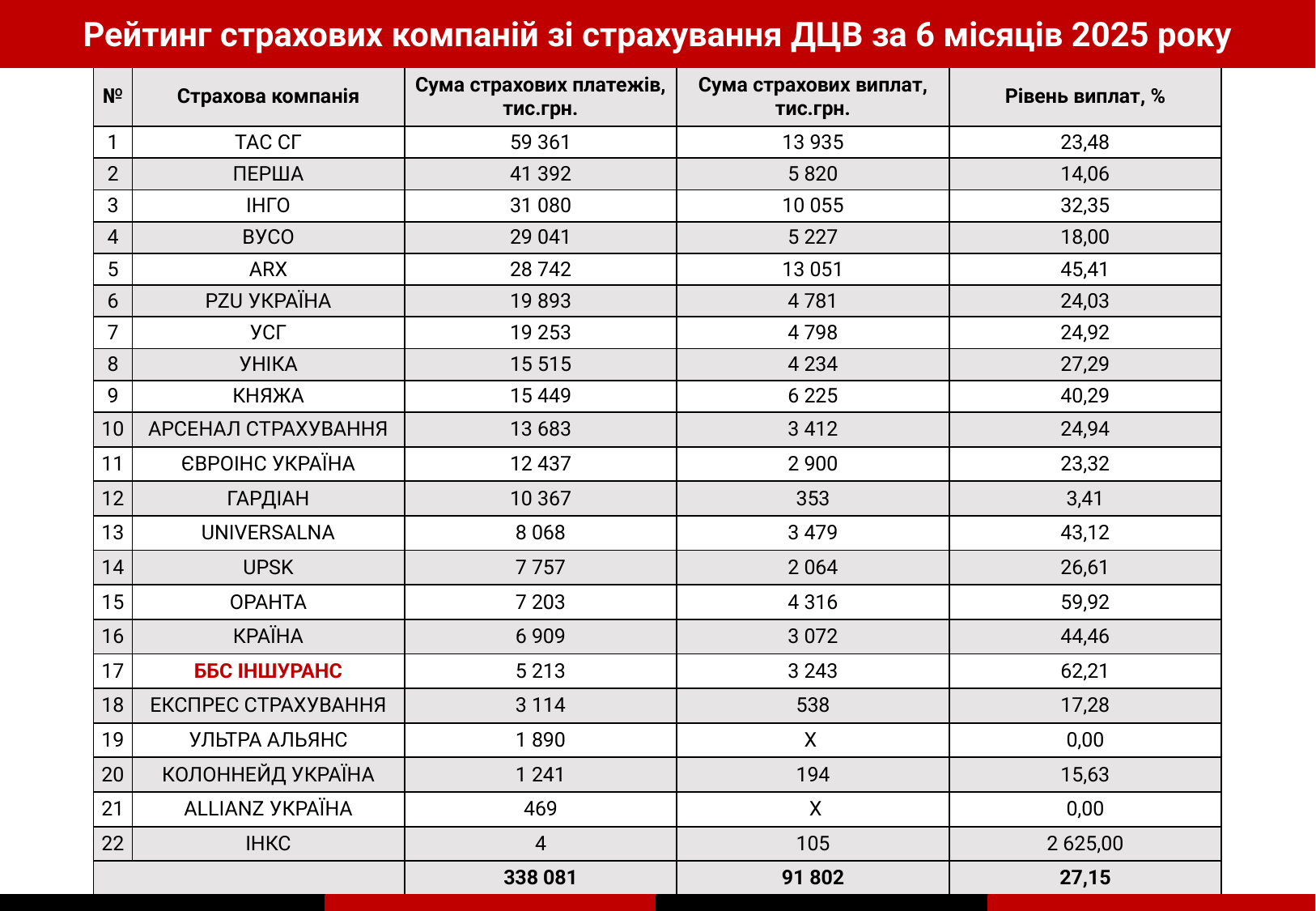

Рейтинг страхових компаній зі страхування ДЦВ за 6 місяців 2025 року
| № | Стра­хова­ компа­нія | Сума­ стра­хови­х пла­тежів, тис.грн. | Сума­ стра­хови­х випла­т, тис.грн. | Ріве­нь випла­т, % |
| --- | --- | --- | --- | --- |
| 1 | ТАС СГ | 59 361 | 13 935 | 23,48 |
| 2 | ПЕРША | 41 392 | 5 820 | 14,06 |
| 3 | ІНГО | 31 080 | 10 055 | 32,35 |
| 4 | ВУСО | 29 041 | 5 227 | 18,00 |
| 5 | ARX | 28 742 | 13 051 | 45,41 |
| 6 | PZU УКРАЇНА | 19 893 | 4 781 | 24,03 |
| 7 | УСГ | 19 253 | 4 798 | 24,92 |
| 8 | УНІКА | 15 515 | 4 234 | 27,29 |
| 9 | КНЯЖА | 15 449 | 6 225 | 40,29 |
| 10 | АРСЕНАЛ СТРАХУВАННЯ | 13 683 | 3 412 | 24,94 |
| 11 | ЄВРОІНС УКРАЇНА | 12 437 | 2 900 | 23,32 |
| 12 | ГАРДІАН | 10 367 | 353 | 3,41 |
| 13 | UNIVERSALNA | 8 068 | 3 479 | 43,12 |
| 14 | UPSK | 7 757 | 2 064 | 26,61 |
| 15 | ОРАНТА | 7 203 | 4 316 | 59,92 |
| 16 | КРАЇНА | 6 909 | 3 072 | 44,46 |
| 17 | ББС ІНШУРАНС | 5 213 | 3 243 | 62,21 |
| 18 | ЕКСПРЕС СТРАХУВАННЯ | 3 114 | 538 | 17,28 |
| 19 | УЛЬТРА АЛЬЯНС | 1 890 | Х | 0,00 |
| 20 | КОЛОННЕЙД УКРАЇНА | 1 241 | 194 | 15,63 |
| 21 | ALLIANZ УКРАЇНА | 469 | Х | 0,00 |
| 22 | ІНКС | 4 | 105 | 2 625,00 |
|  |  | 338 081 | 91 802 | 27,15 |